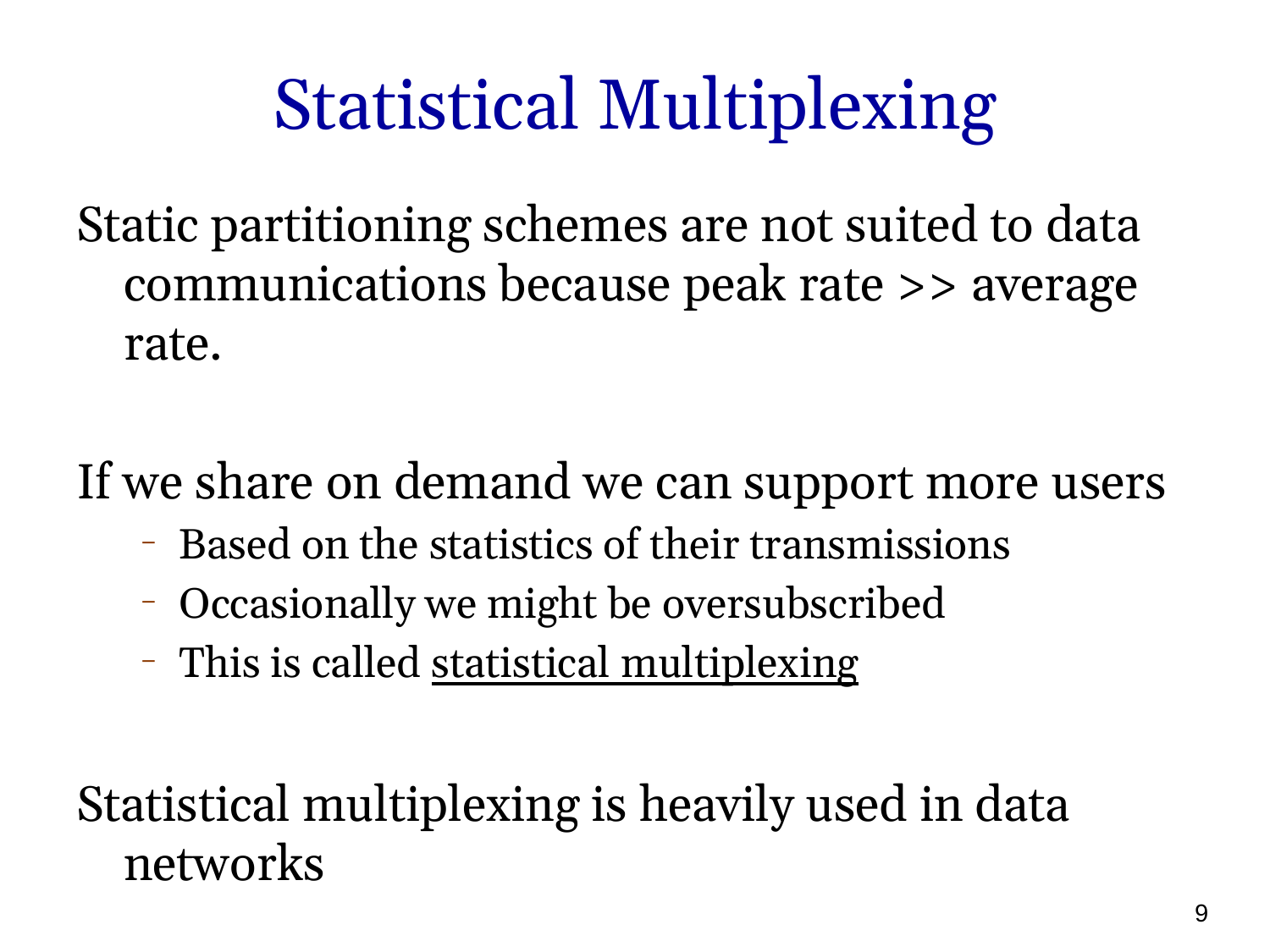

# Statistical Multiplexing
Static partitioning schemes are not suited to data communications because peak rate >> average rate.

If we share on demand we can support more users
Based on the statistics of their transmissions
Occasionally we might be oversubscribed
This is called statistical multiplexing

Statistical multiplexing is heavily used in data networks
 9